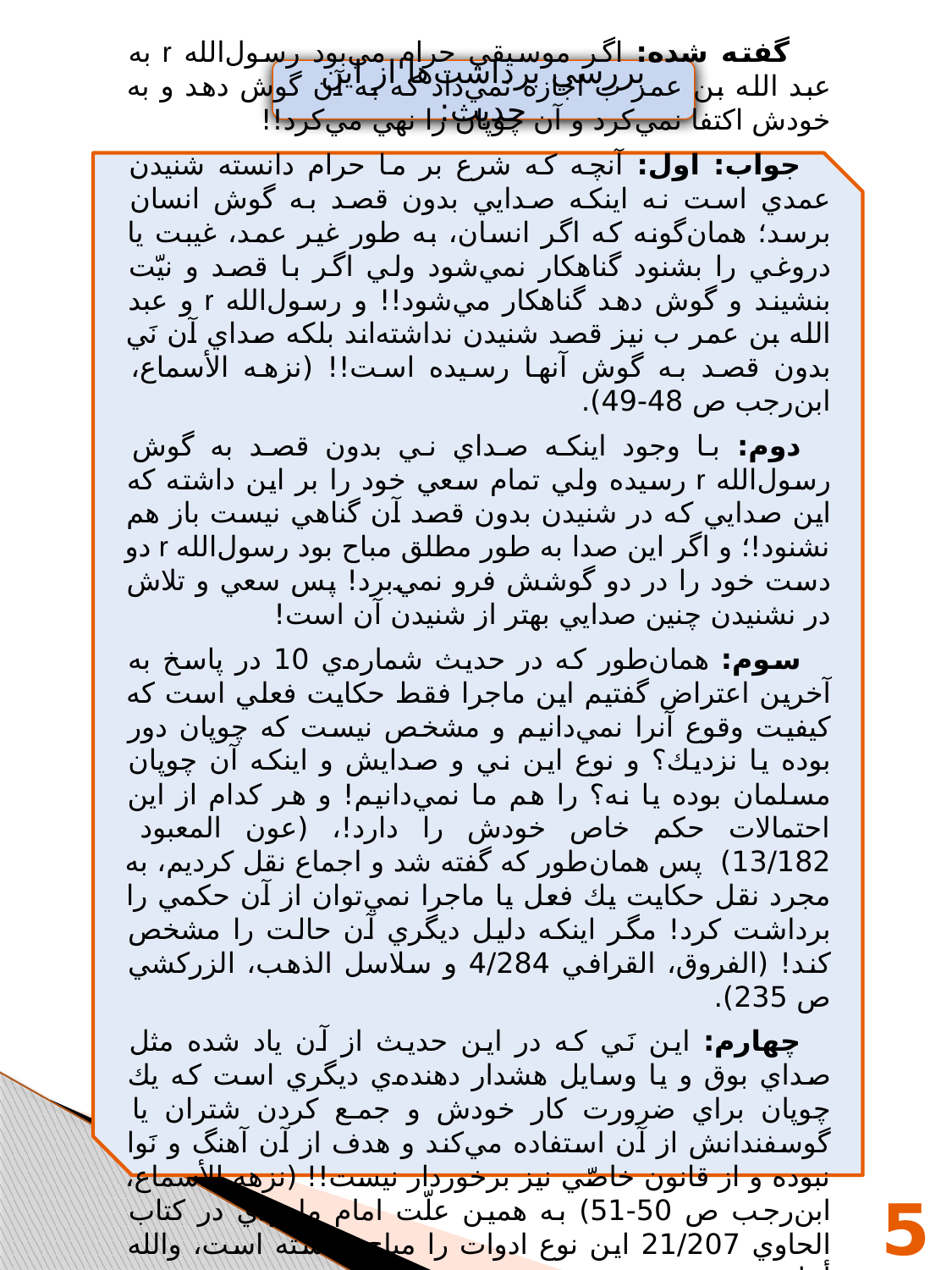

بررسي برداشت‌ها از اين حديث:
 گفته شده: اگر موسيقي حرام مي‌بود رسول‌الله r به عبد الله بن عمر ب اجازه نمي‌داد كه به آن گوش دهد و به خودش اكتفا نمي‌كرد و آن چوپان را نهي مي‌كرد!!
جواب: اول: آنچه كه شرع بر ما حرام دانسته شنيدن عمدي است نه اينكه صدايي بدون قصد به گوش انسان برسد؛ همان‌گونه كه اگر انسان، به طور غير عمد، غيبت يا دروغي را بشنود گناهكار نمي‌شود ولي اگر با قصد و نيّت بنشيند و گوش دهد گناهكار مي‌شود!! و رسول‌الله r و عبد الله بن عمر ب نيز قصد شنيدن نداشته‌اند بلكه صداي آن نَي بدون قصد به گوش آنها رسيده است!! (نزهه الأسماع، ابن‌رجب ص 48-49).
دوم: با وجود اينكه صداي ني بدون قصد به گوش رسول‌الله r رسيده ولي تمام سعي خود را بر اين داشته كه اين صدايي كه در شنيدن بدون قصد آن گناهي نيست باز هم نشنود!؛ و اگر اين صدا به طور مطلق مباح بود رسول‌الله r دو دست خود را در دو گوشش فرو نمي‌برد! پس سعي و تلاش در نشنيدن چنين صدايي بهتر از شنيدن آن است!
سوم: همان‌طور كه در حديث شماره‌ي 10 در پاسخ به آخرين اعتراض گفتيم اين ماجرا فقط حكايت فعلي است كه كيفيت وقوع آنرا نمي‌دانيم و مشخص نيست كه چوپان دور بوده يا نزديك؟ و نوع اين ني و صدايش و اينكه آن چوپان مسلمان بوده يا نه؟ را هم ما نمي‌دانيم! و هر كدام از اين احتمالات حكم خاص خودش را دارد!، (عون المعبود 13/182)  پس همان‌طور كه گفته شد و اجماع نقل كرديم، به مجرد نقل حكايت يك فعل يا ماجرا نمي‌توان از آن حكمي را برداشت كرد! مگر اينكه دليل ديگري آن حالت را مشخص كند! (الفروق، القرافي 4/284 و سلاسل الذهب، الزركشي ص 235).
چهارم: اين نَي كه در اين حديث از آن ياد شده مثل صداي بوق و يا وسايل هشدار دهنده‌ي ديگري است كه يك چوپان براي ضرورت كار خودش و جمع كردن شتران يا گوسفندانش از آن استفاده مي‌كند و هدف از آن آهنگ و نَوا نبوده و از قانون خاصّي نيز برخوردار نيست!! (نزهه الأسماع، ابن‌رجب ص 50-51) به همين علّت امام ماوردي در كتاب الحاوي 21/207 اين نوع ادوات را مباح دانسته است، والله أعلم.
50